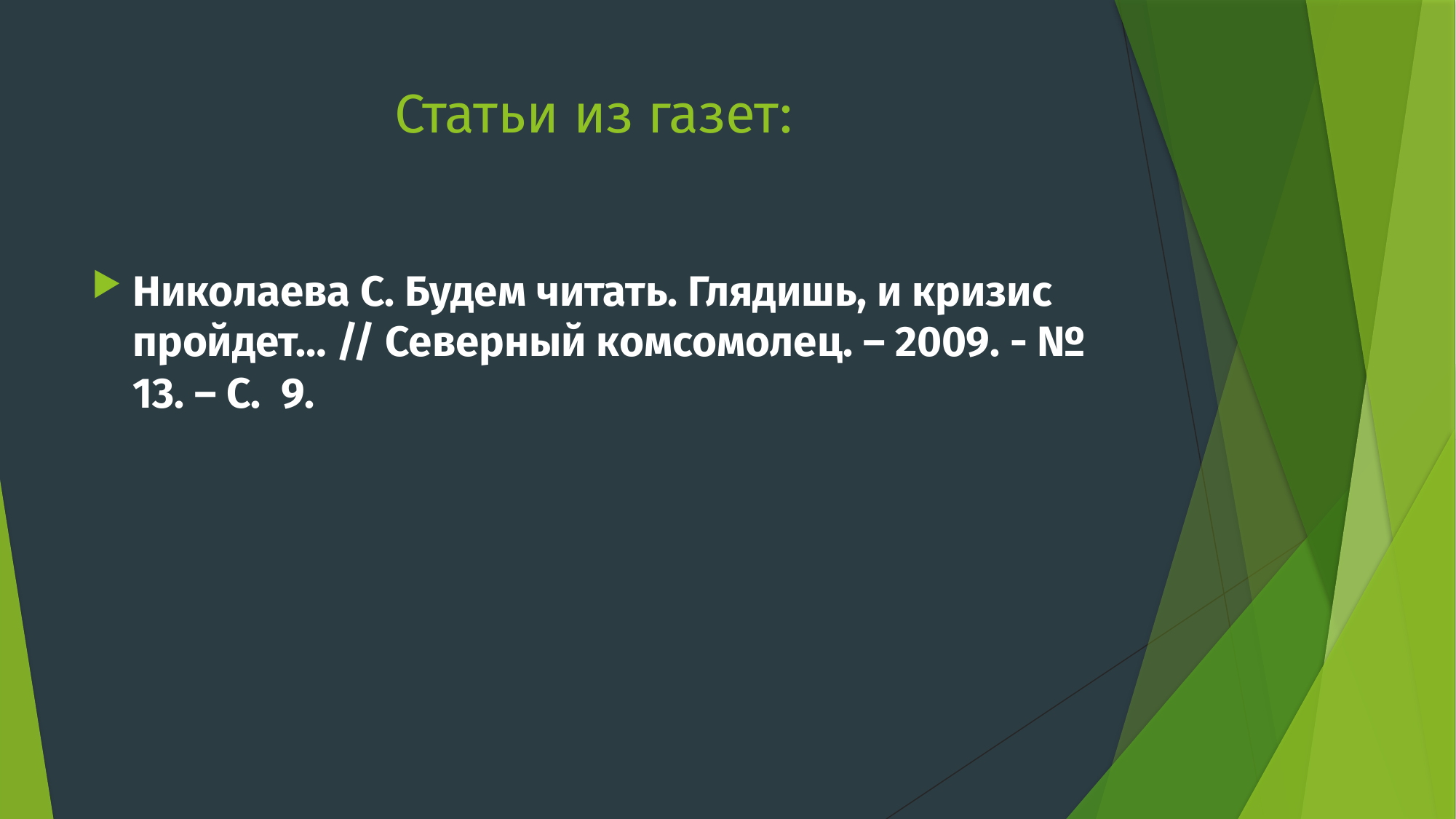

# Статьи из газет:
Николаева С. Будем читать. Глядишь, и кризис пройдет… // Северный комсомолец. – 2009. - № 13. – С.  9.